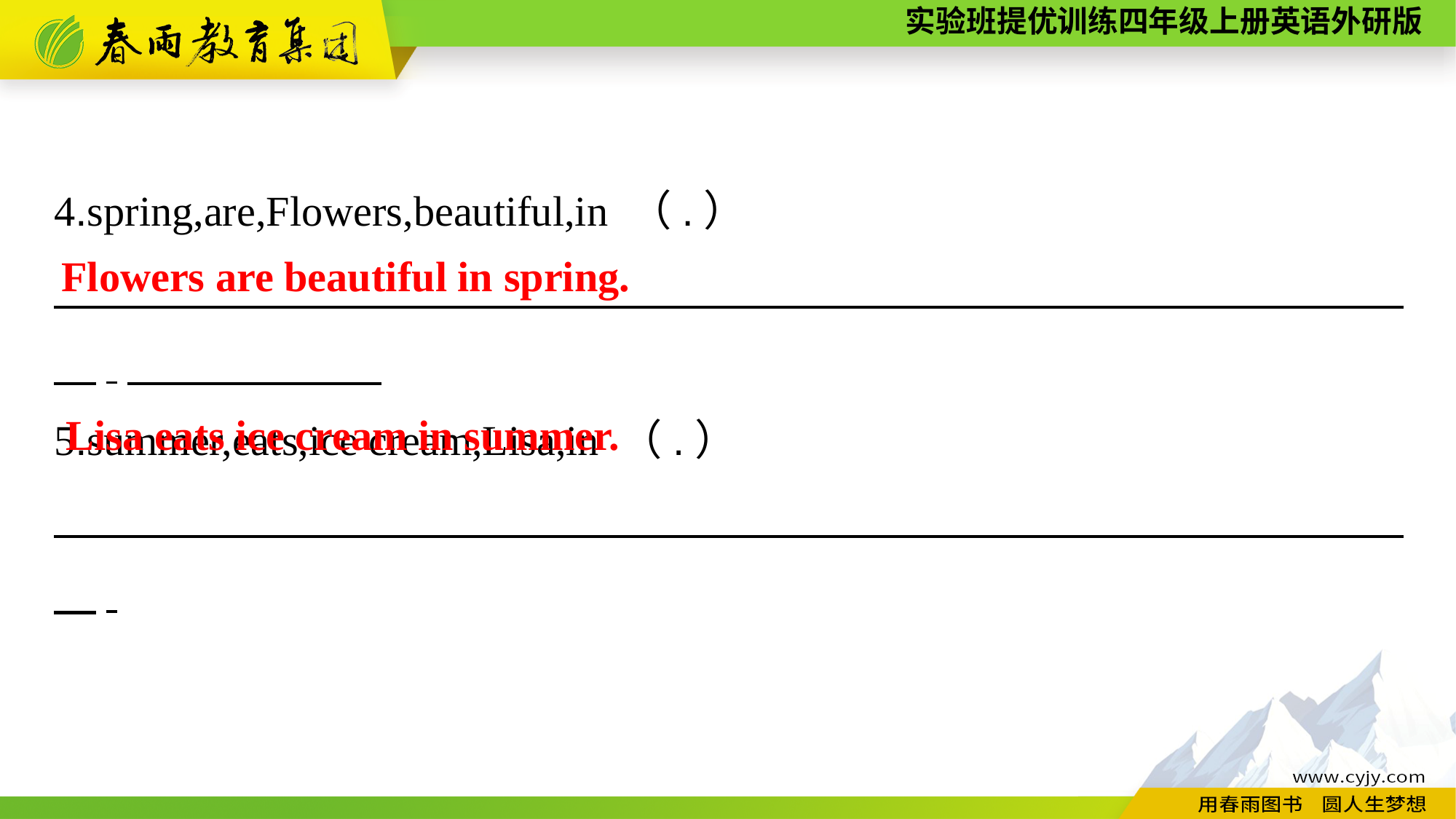

4.spring,are,Flowers,beautiful,in （.）
　　　　　　　　　　　　　　　　　　　　　　　　　　　　　  　　.
5.summer,eats,ice cream,Lisa,in （.）
　　　　　　　　　　　　　　　　　　　　　　　　　　　　　  　　.
Flowers are beautiful in spring.
Lisa eats ice cream in summer.